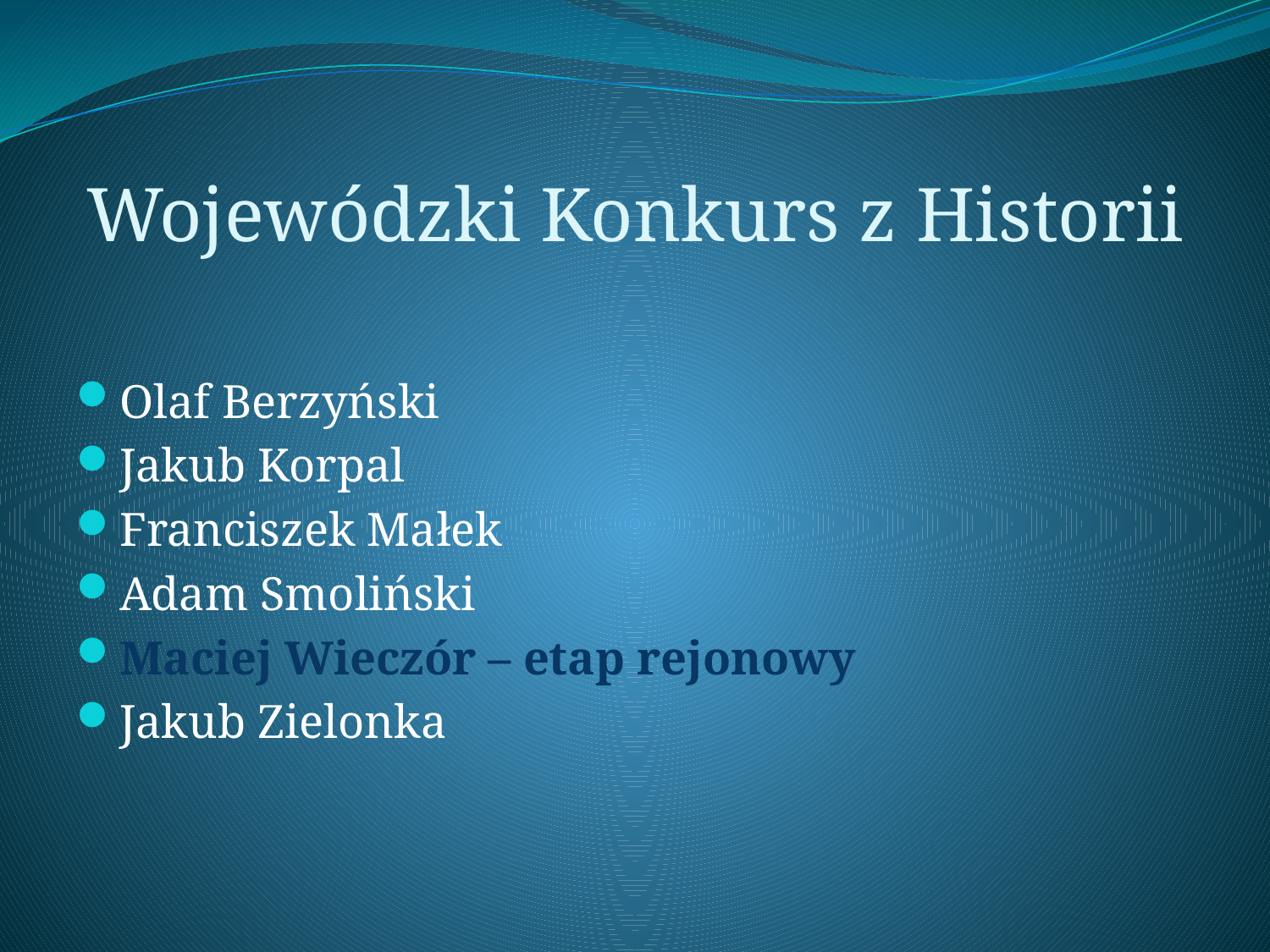

# Wojewódzki Konkurs z Historii
Olaf Berzyński
Jakub Korpal
Franciszek Małek
Adam Smoliński
Maciej Wieczór – etap rejonowy
Jakub Zielonka